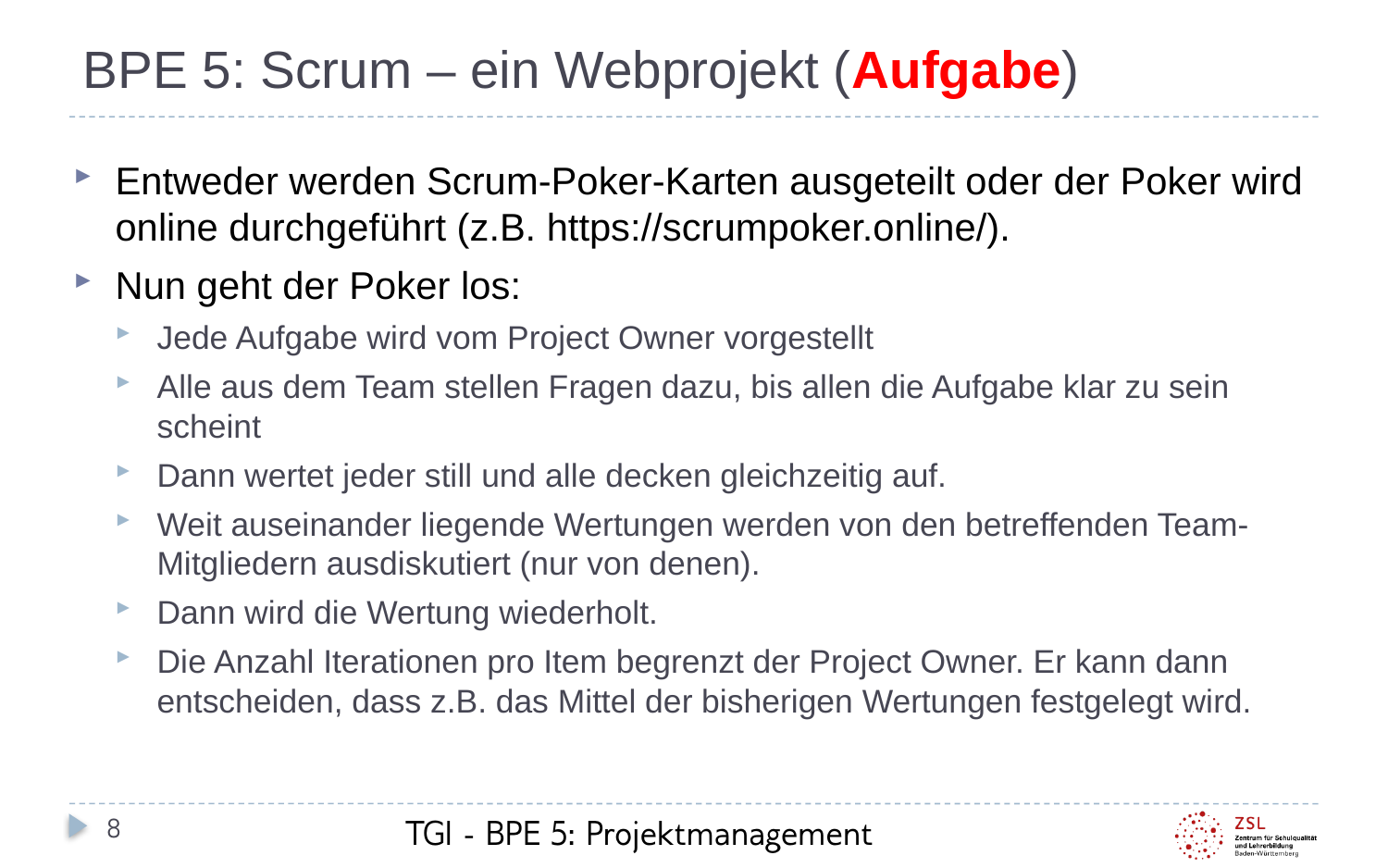

# BPE 5: Scrum – ein Webprojekt (Aufgabe)
Entweder werden Scrum-Poker-Karten ausgeteilt oder der Poker wird online durchgeführt (z.B. https://scrumpoker.online/).
Nun geht der Poker los:
Jede Aufgabe wird vom Project Owner vorgestellt
Alle aus dem Team stellen Fragen dazu, bis allen die Aufgabe klar zu sein scheint
Dann wertet jeder still und alle decken gleichzeitig auf.
Weit auseinander liegende Wertungen werden von den betreffenden Team-Mitgliedern ausdiskutiert (nur von denen).
Dann wird die Wertung wiederholt.
Die Anzahl Iterationen pro Item begrenzt der Project Owner. Er kann dann entscheiden, dass z.B. das Mittel der bisherigen Wertungen festgelegt wird.

TGI - BPE 5: Projektmanagement
8